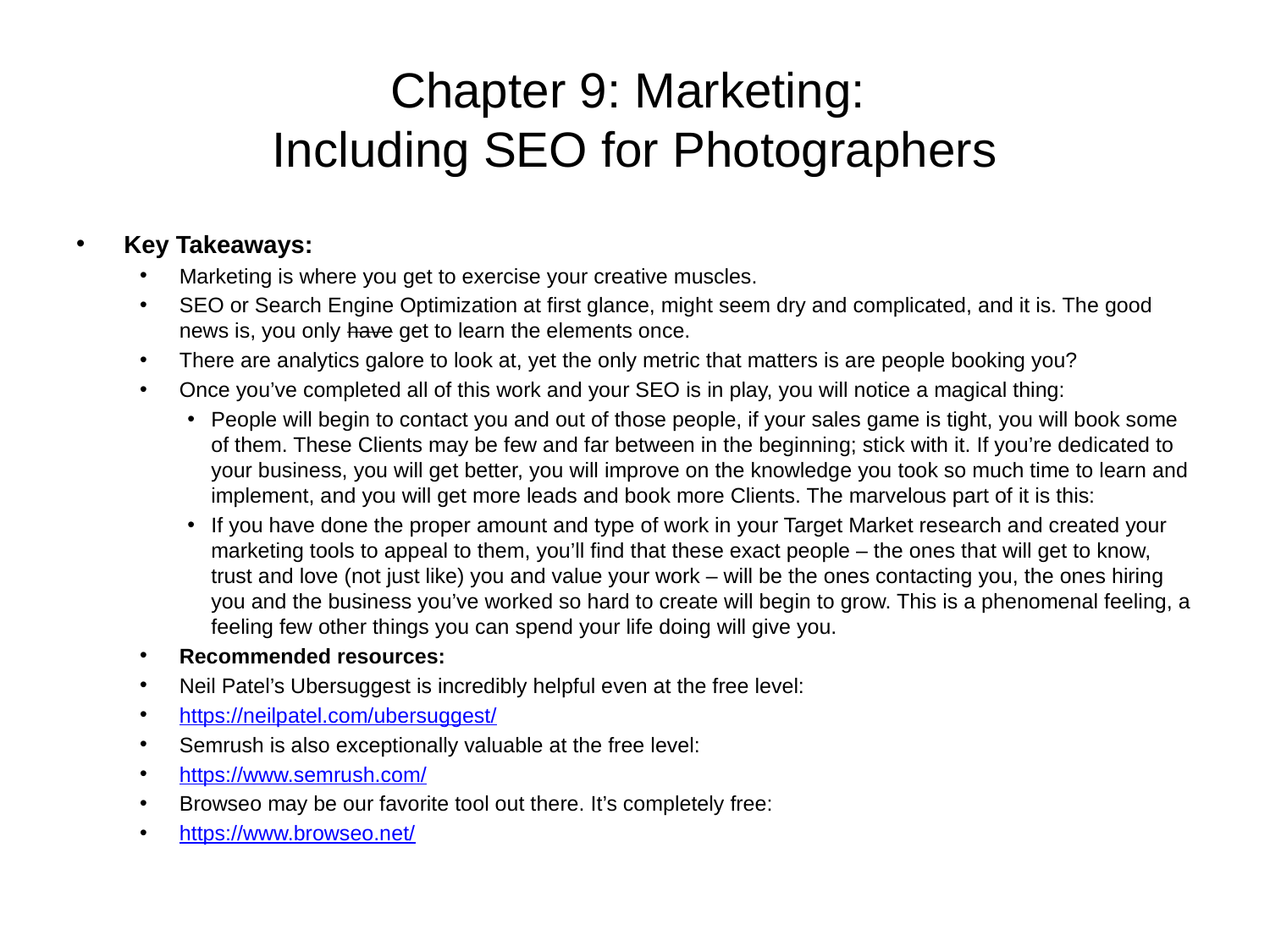

# Chapter 9: Marketing: Including SEO for Photographers
Key Takeaways:
Marketing is where you get to exercise your creative muscles.
SEO or Search Engine Optimization at first glance, might seem dry and complicated, and it is. The good news is, you only have get to learn the elements once.
There are analytics galore to look at, yet the only metric that matters is are people booking you?
Once you’ve completed all of this work and your SEO is in play, you will notice a magical thing:
People will begin to contact you and out of those people, if your sales game is tight, you will book some of them. These Clients may be few and far between in the beginning; stick with it. If you’re dedicated to your business, you will get better, you will improve on the knowledge you took so much time to learn and implement, and you will get more leads and book more Clients. The marvelous part of it is this:
If you have done the proper amount and type of work in your Target Market research and created your marketing tools to appeal to them, you’ll find that these exact people – the ones that will get to know, trust and love (not just like) you and value your work – will be the ones contacting you, the ones hiring you and the business you’ve worked so hard to create will begin to grow. This is a phenomenal feeling, a feeling few other things you can spend your life doing will give you.
Recommended resources:
Neil Patel’s Ubersuggest is incredibly helpful even at the free level:
https://neilpatel.com/ubersuggest/
Semrush is also exceptionally valuable at the free level:
https://www.semrush.com/
Browseo may be our favorite tool out there. It’s completely free:
https://www.browseo.net/